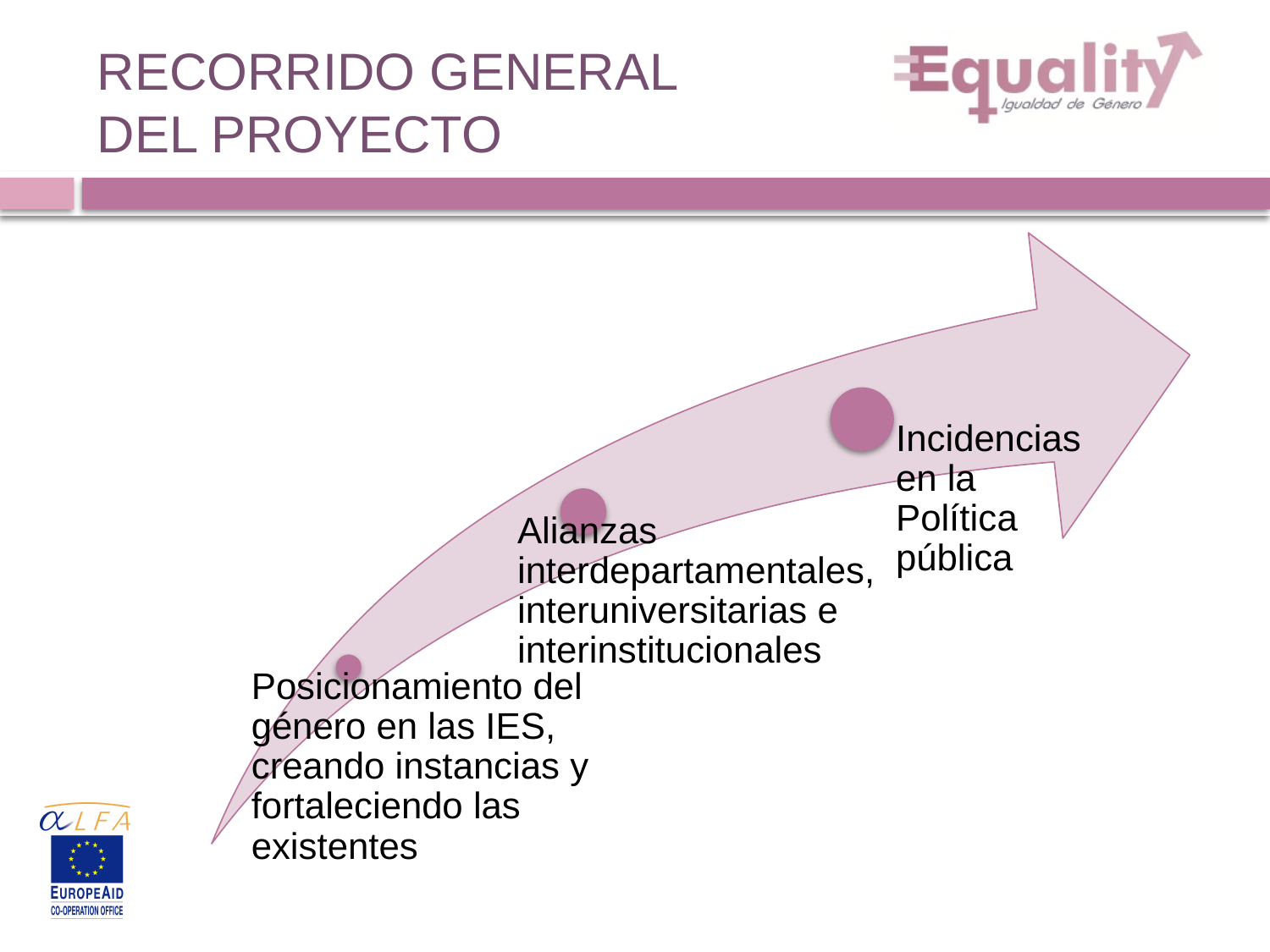

# RECORRIDO GENERAL DEL PROYECTO
Posicionamiento del género en las IES, creando instancias y fortaleciendo las existentes
Alianzas interdepartamentales, interuniversitarias e interinstitucionales
Incidencias en la Política pública